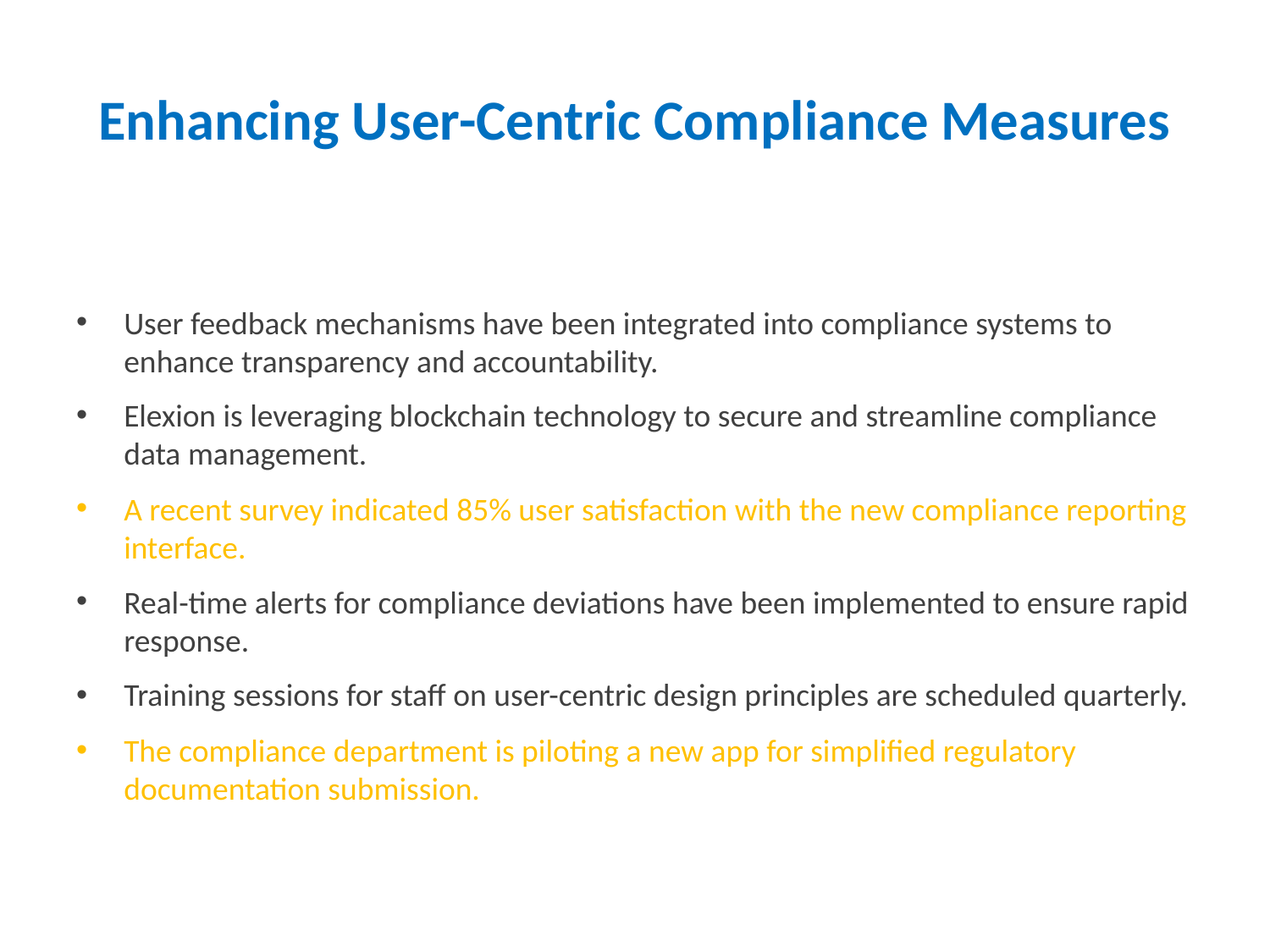

# Enhancing User-Centric Compliance Measures

User feedback mechanisms have been integrated into compliance systems to enhance transparency and accountability.
Elexion is leveraging blockchain technology to secure and streamline compliance data management.
A recent survey indicated 85% user satisfaction with the new compliance reporting interface.
Real-time alerts for compliance deviations have been implemented to ensure rapid response.
Training sessions for staff on user-centric design principles are scheduled quarterly.
The compliance department is piloting a new app for simplified regulatory documentation submission.